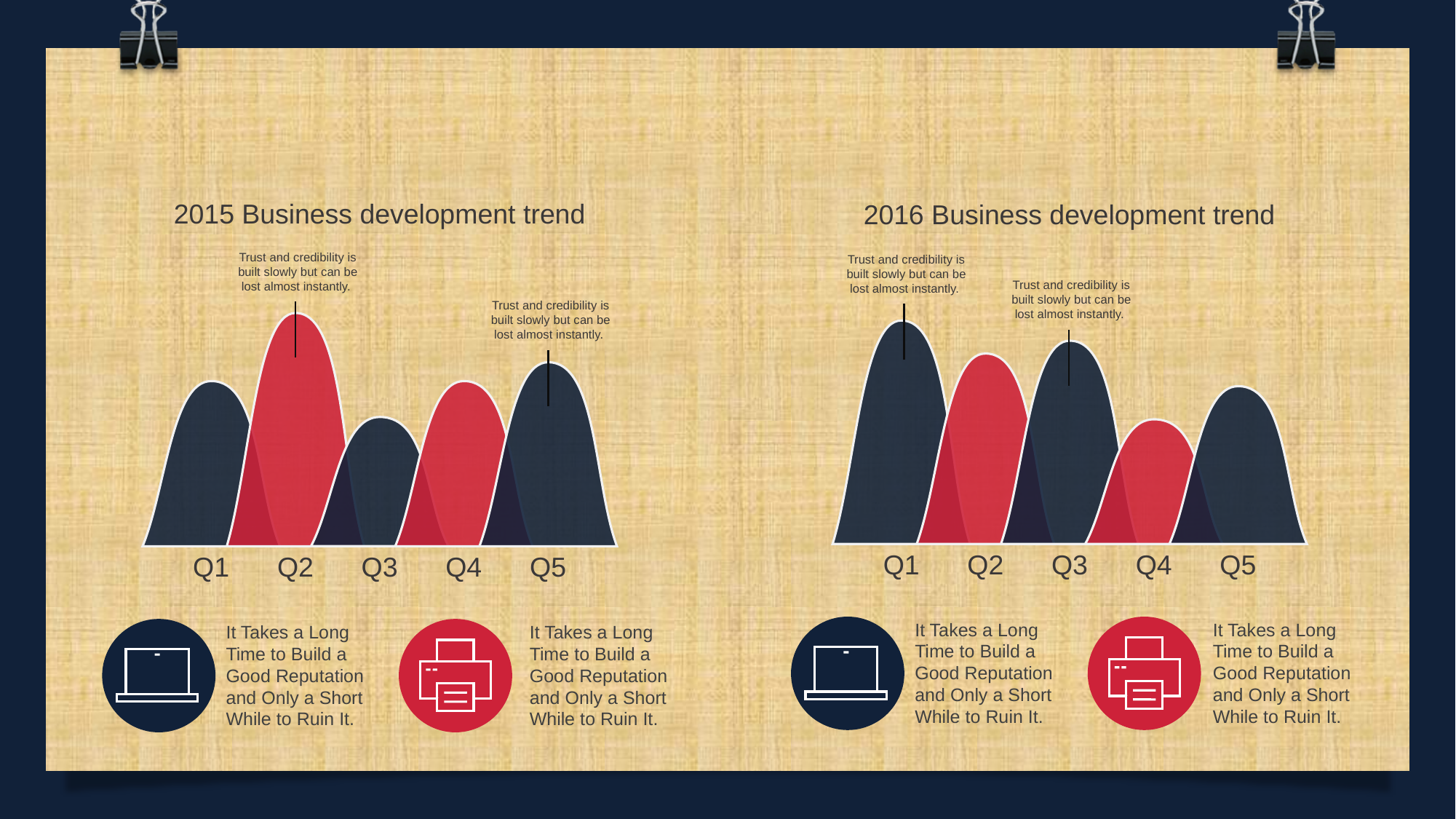

2015 Business development trend
2016 Business development trend
Trust and credibility is built slowly but can be lost almost instantly.
Trust and credibility is built slowly but can be lost almost instantly.
Trust and credibility is built slowly but can be lost almost instantly.
Trust and credibility is built slowly but can be lost almost instantly.

Q1
Q2
Q3
Q4
Q5
Q1
Q2
Q3
Q4
Q5
It Takes a Long Time to Build a Good Reputation and Only a Short While to Ruin It.
It Takes a Long Time to Build a Good Reputation and Only a Short While to Ruin It.
It Takes a Long Time to Build a Good Reputation and Only a Short While to Ruin It.
It Takes a Long Time to Build a Good Reputation and Only a Short While to Ruin It.